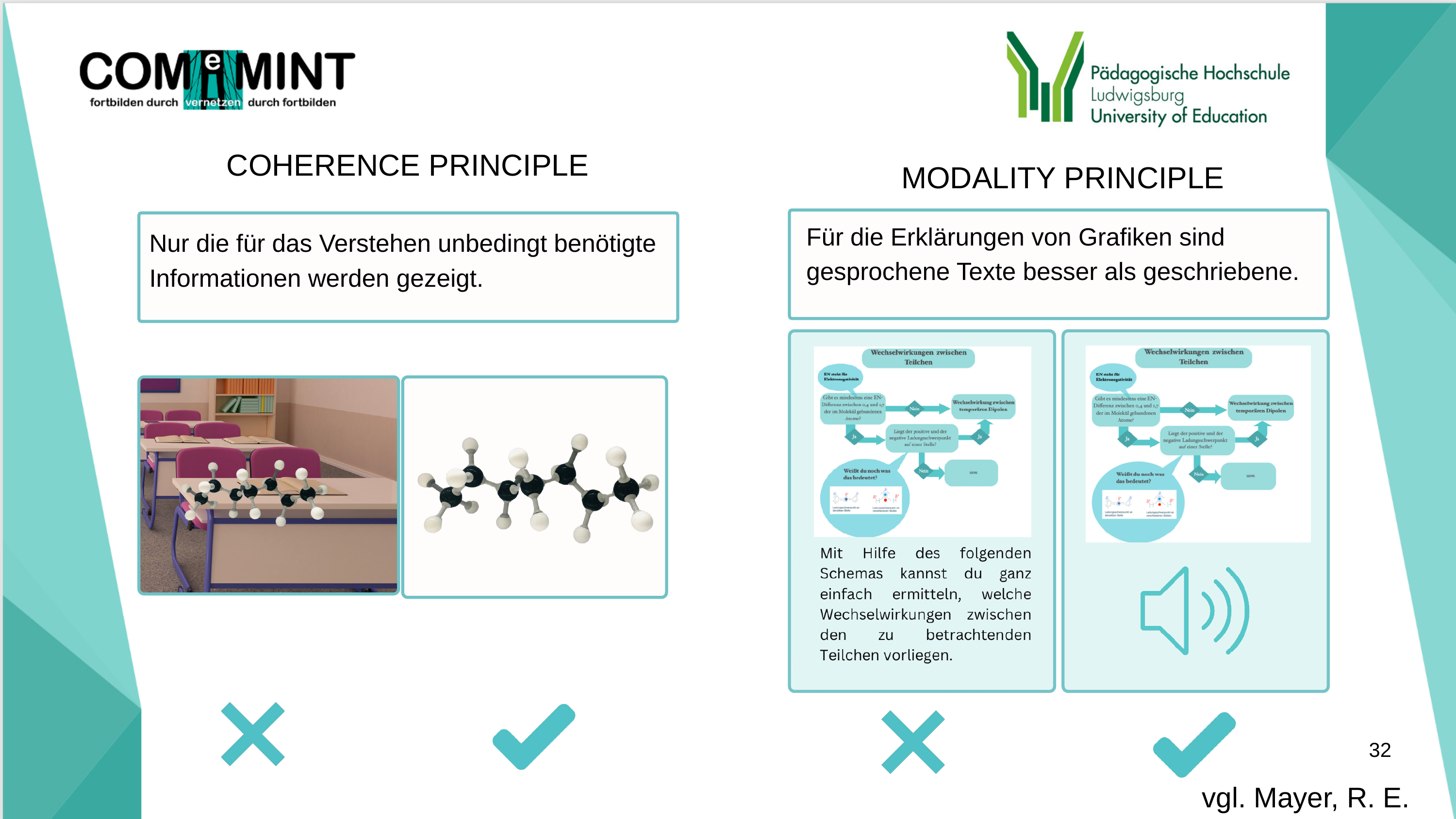

COHERENCE PRINCIPLE

MODALITY PRINCIPLE

Für die Erklärungen von Grafiken sind gesprochene Texte besser als geschriebene.
Nur die für das Verstehen unbedingt benötigte Informationen werden gezeigt.

32
vgl. Mayer, R. E. (2001)